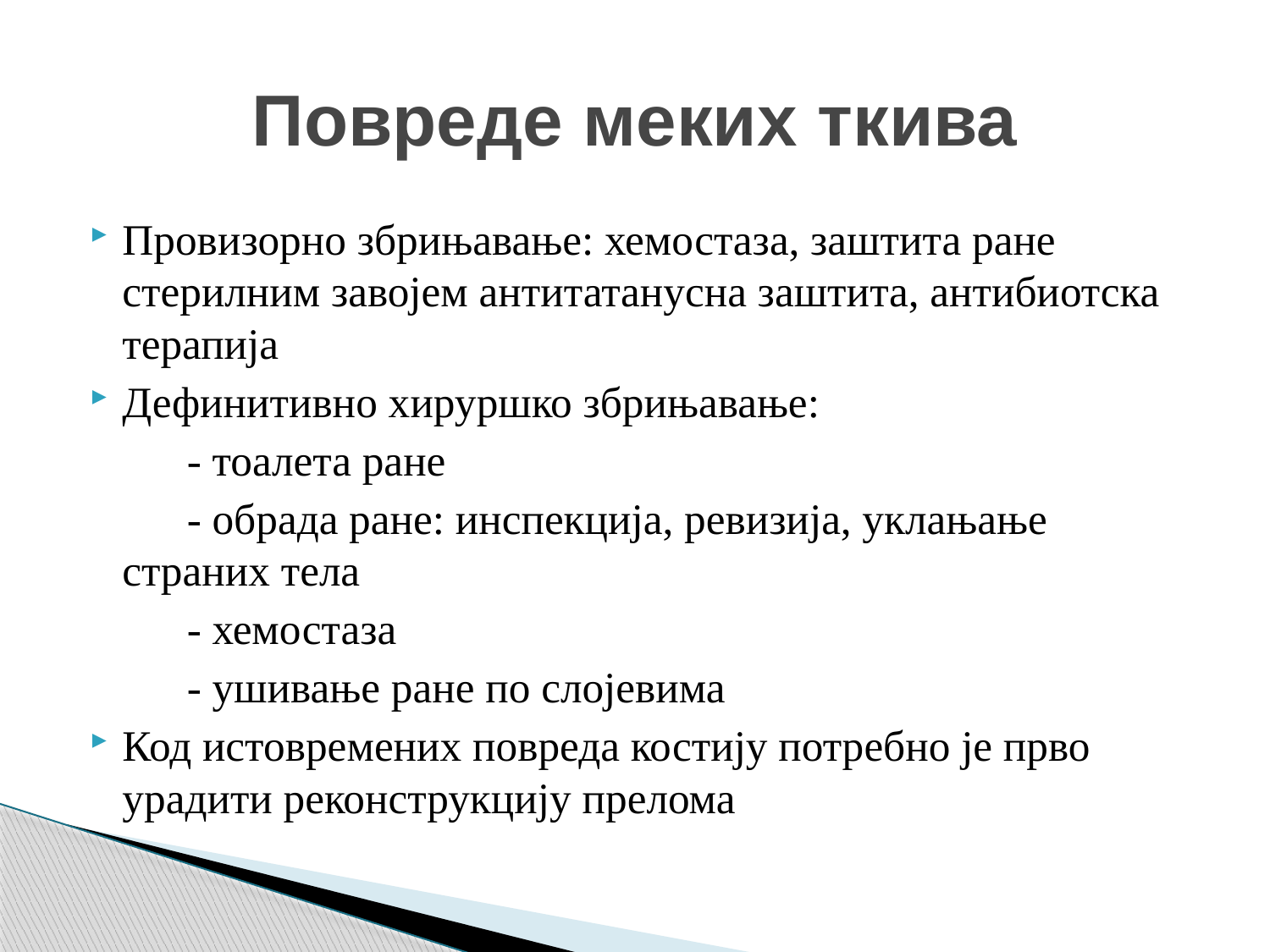

# Повреде меких ткива
Провизорно збрињавање: хемостаза, заштита ране стерилним завојем антитатанусна заштита, антибиотска терапија
Дефинитивно хируршко збрињавање:
         - тоалета ране
         - обрада ране: инспекција, ревизија, уклањање       страних тела
         - хемостаза
         - ушивање ране по слојевима
Код истовремених повреда костију потребно је прво урадити реконструкцију прелома